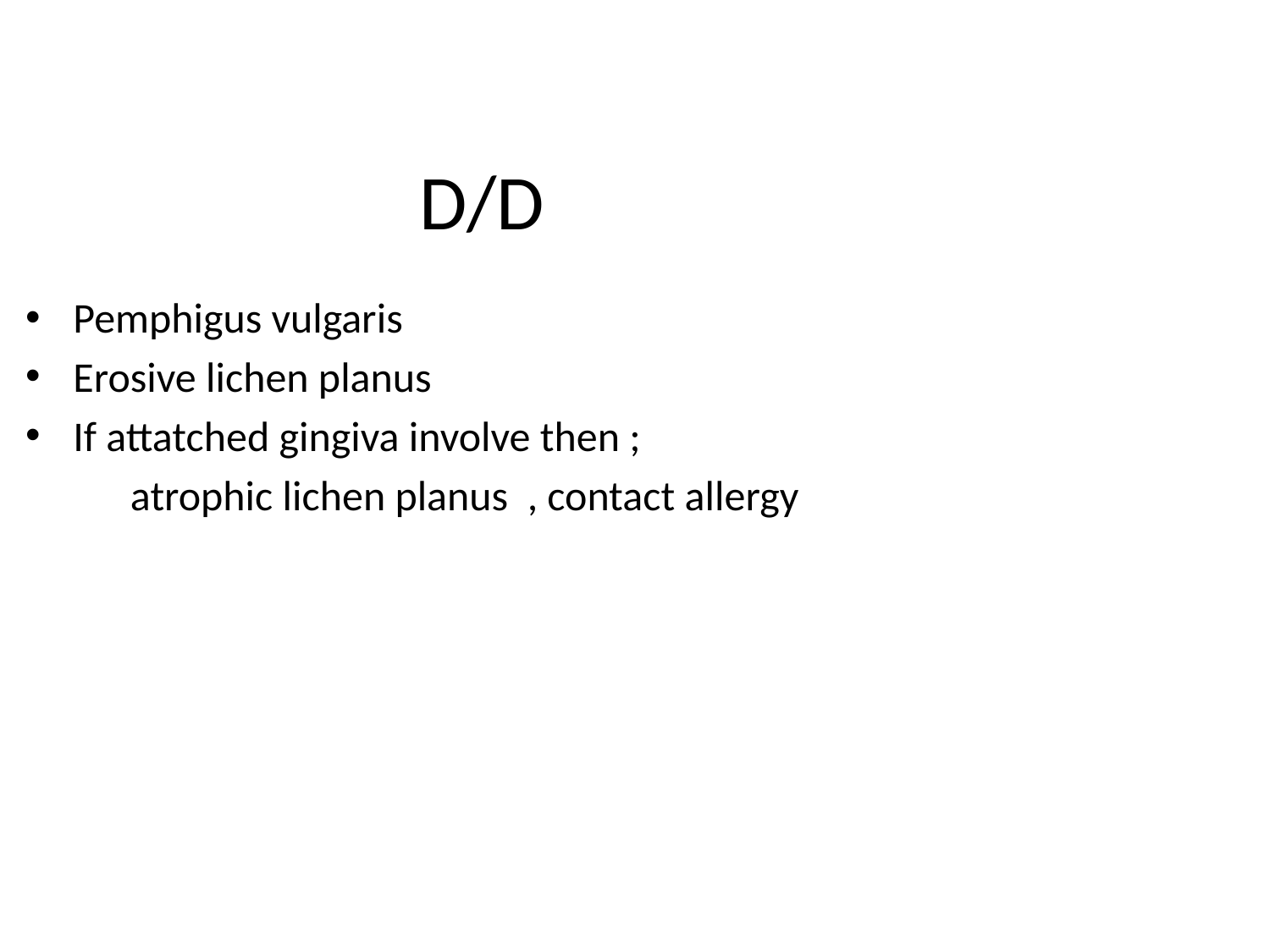

Pemphigus vulgaris
Erosive lichen planus
If attatched gingiva involve then ;
           atrophic lichen planus  , contact allergy
# D/D